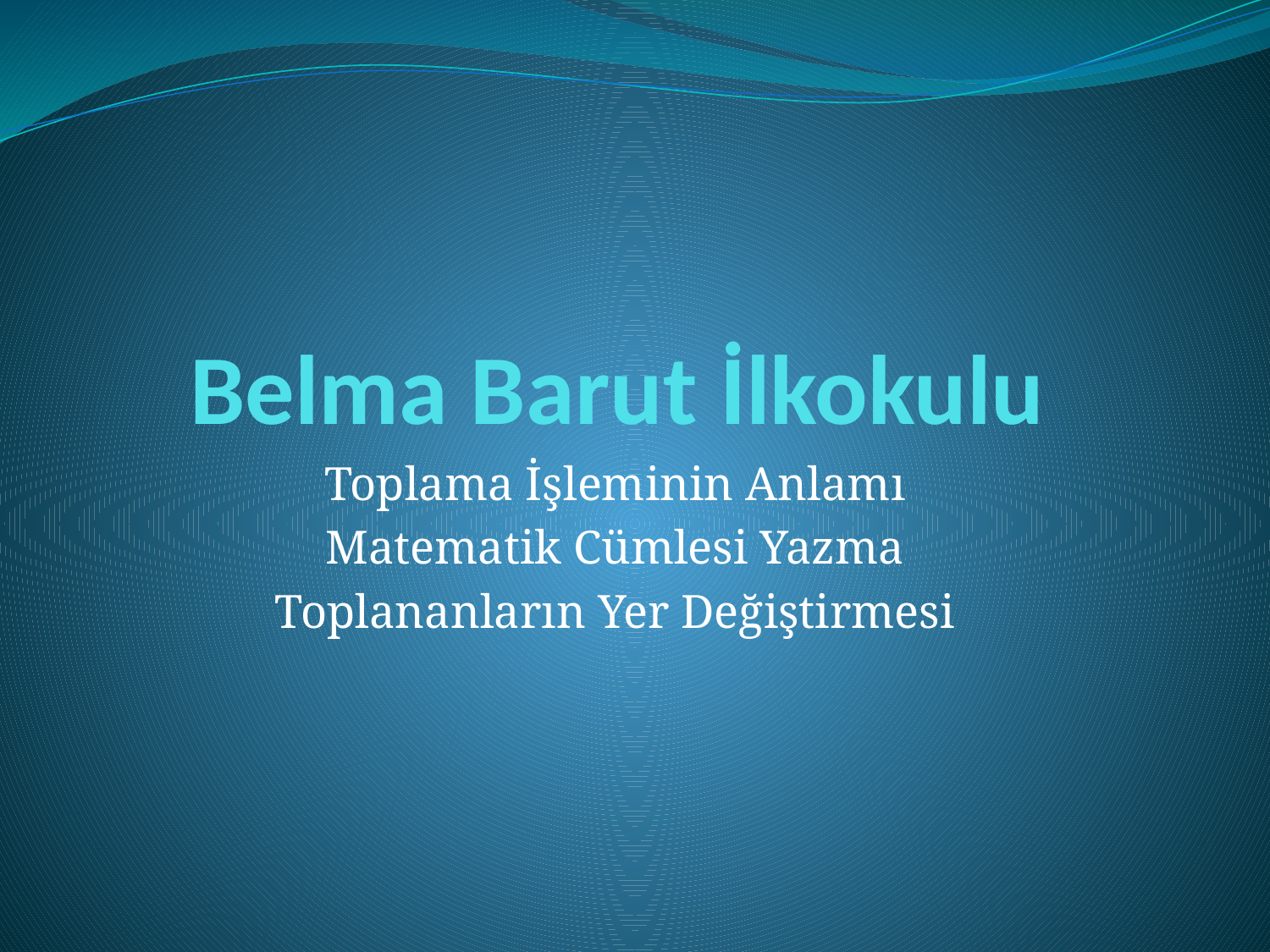

# Belma Barut İlkokulu
Toplama İşleminin Anlamı
Matematik Cümlesi Yazma
Toplananların Yer Değiştirmesi